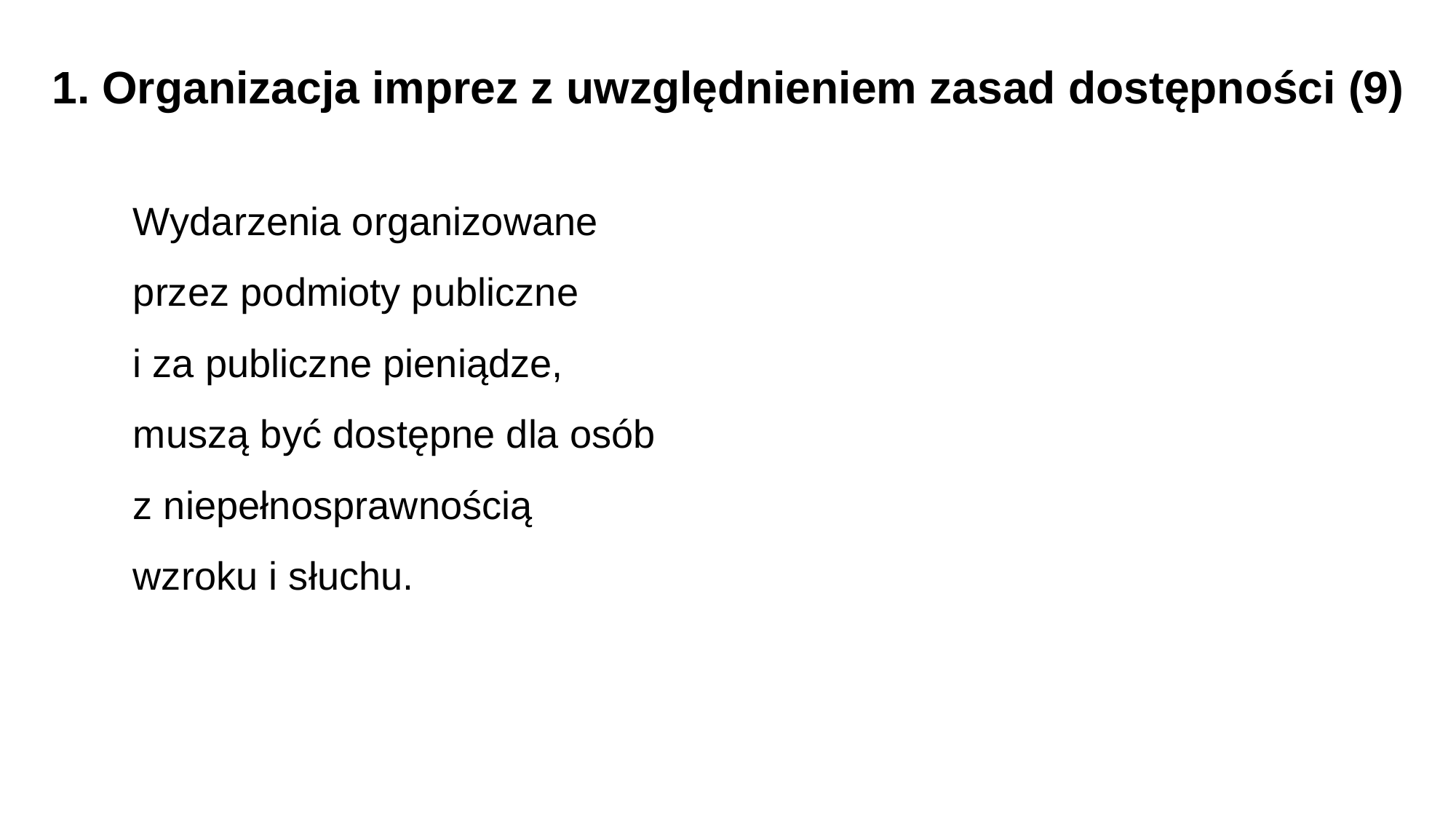

1. Organizacja imprez z uwzględnieniem zasad dostępności (9)
Wydarzenia organizowane
przez podmioty publiczne
i za publiczne pieniądze,
muszą być dostępne dla osób
z niepełnosprawnością
wzroku i słuchu.